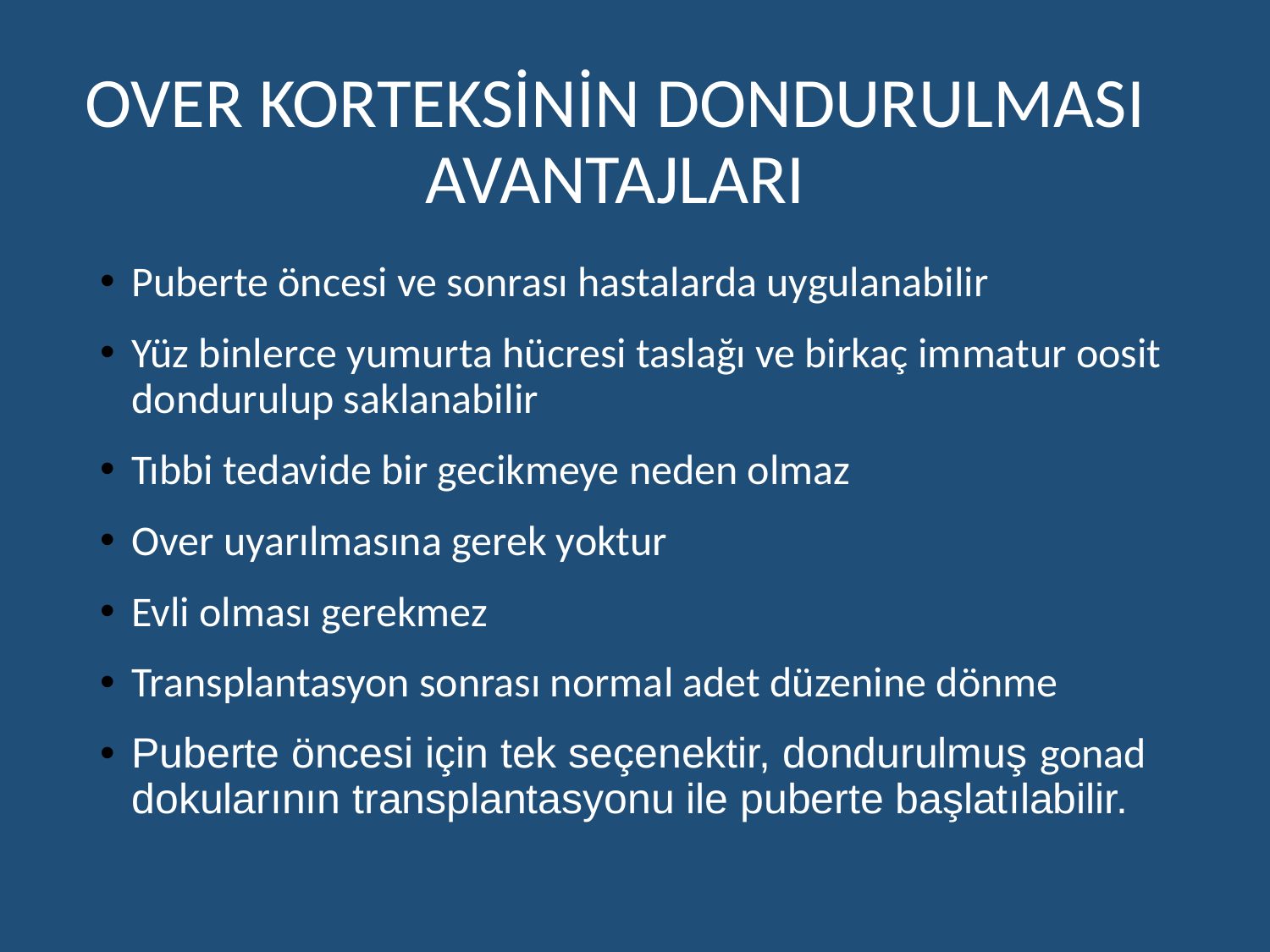

# OVER KORTEKSİNİN DONDURULMASI AVANTAJLARI
Puberte öncesi ve sonrası hastalarda uygulanabilir
Yüz binlerce yumurta hücresi taslağı ve birkaç immatur oosit dondurulup saklanabilir
Tıbbi tedavide bir gecikmeye neden olmaz
Over uyarılmasına gerek yoktur
Evli olması gerekmez
Transplantasyon sonrası normal adet düzenine dönme
Puberte öncesi için tek seçenektir, dondurulmuş gonad dokularının transplantasyonu ile puberte başlatılabilir.